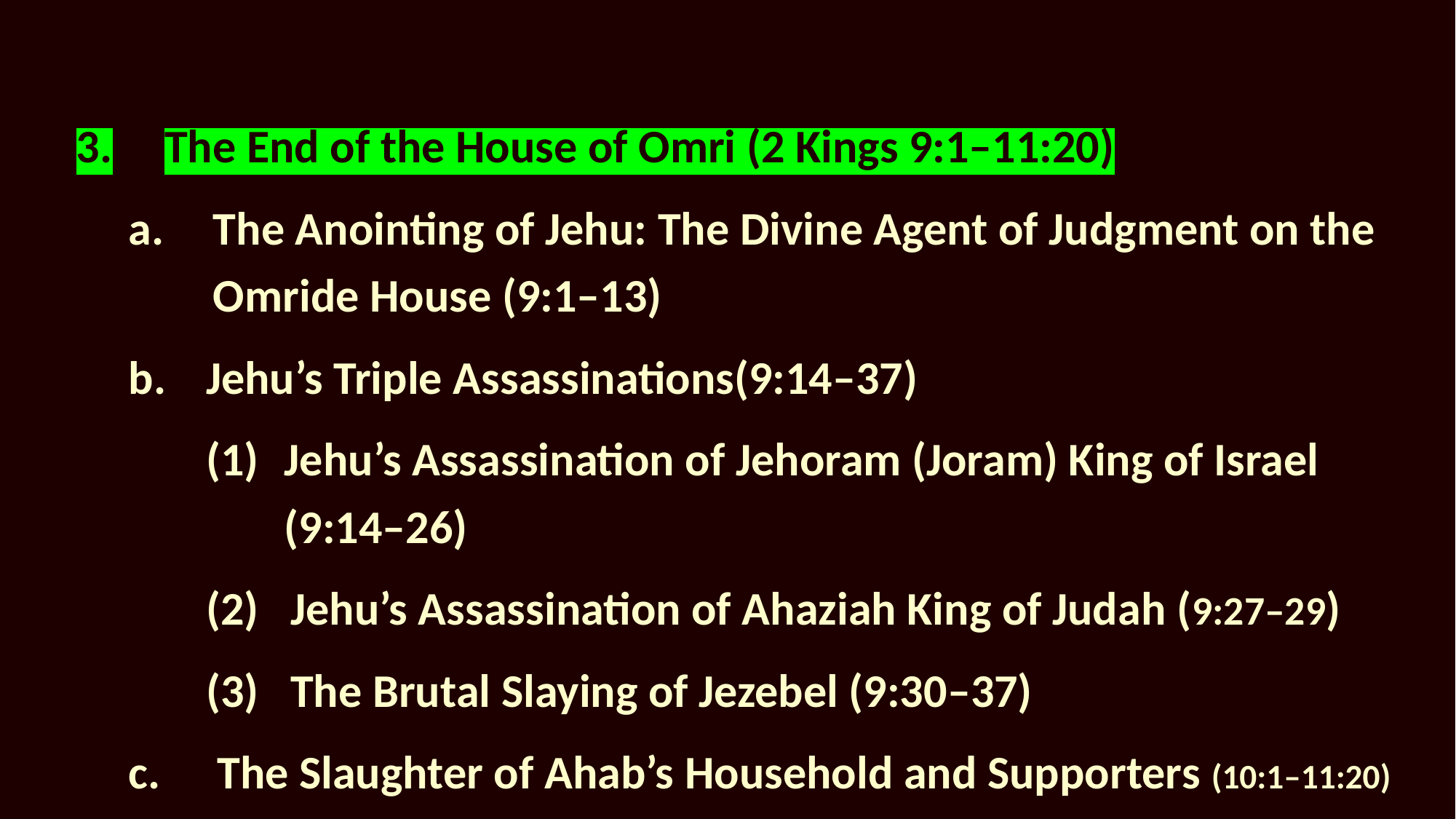

3.	The End of the House of Omri (2 Kings 9:1–11:20)
The Anointing of Jehu: The Divine Agent of Judgment on the Omride House (9:1–13)
Jehu’s Triple Assassinations(9:14–37)
(1)	Jehu’s Assassination of Jehoram (Joram) King of Israel (9:14–26)
Jehu’s Assassination of Ahaziah King of Judah (9:27–29)
The Brutal Slaying of Jezebel (9:30–37)
c.	The Slaughter of Ahab’s Household and Supporters (10:1–11:20)